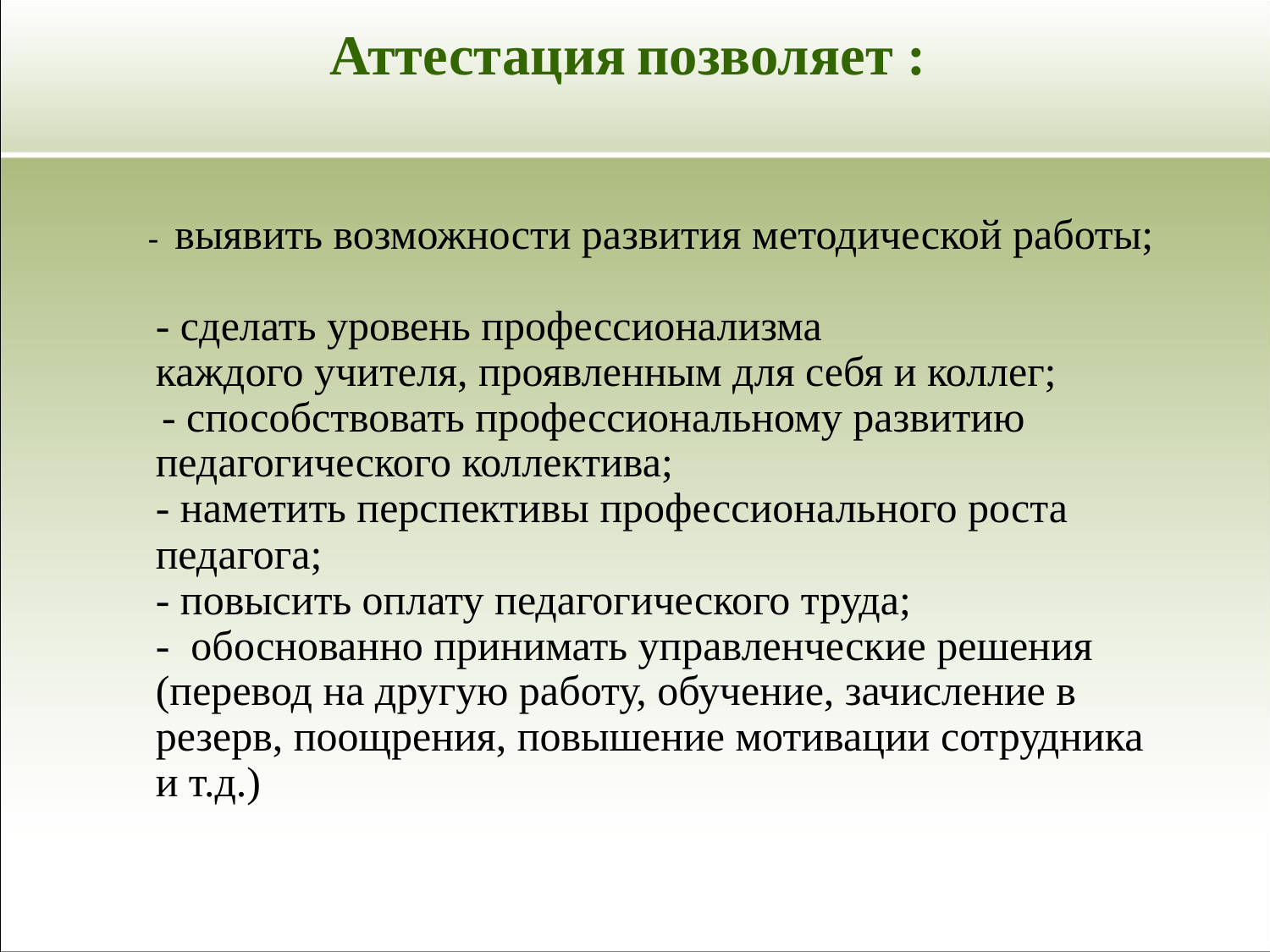

# Аттестация позволяет :
     -  выявить возможности развития методической работы;
- сделать уровень профессионализма
каждого учителя, проявленным для себя и коллег;
 - способствовать профессиональному развитию педагогического коллектива;
- наметить перспективы профессионального роста педагога;
- повысить оплату педагогического труда;
-  обоснованно принимать управленческие решения (перевод на другую работу, обучение, зачисление в резерв, поощрения, повышение мотивации сотрудника и т.д.)